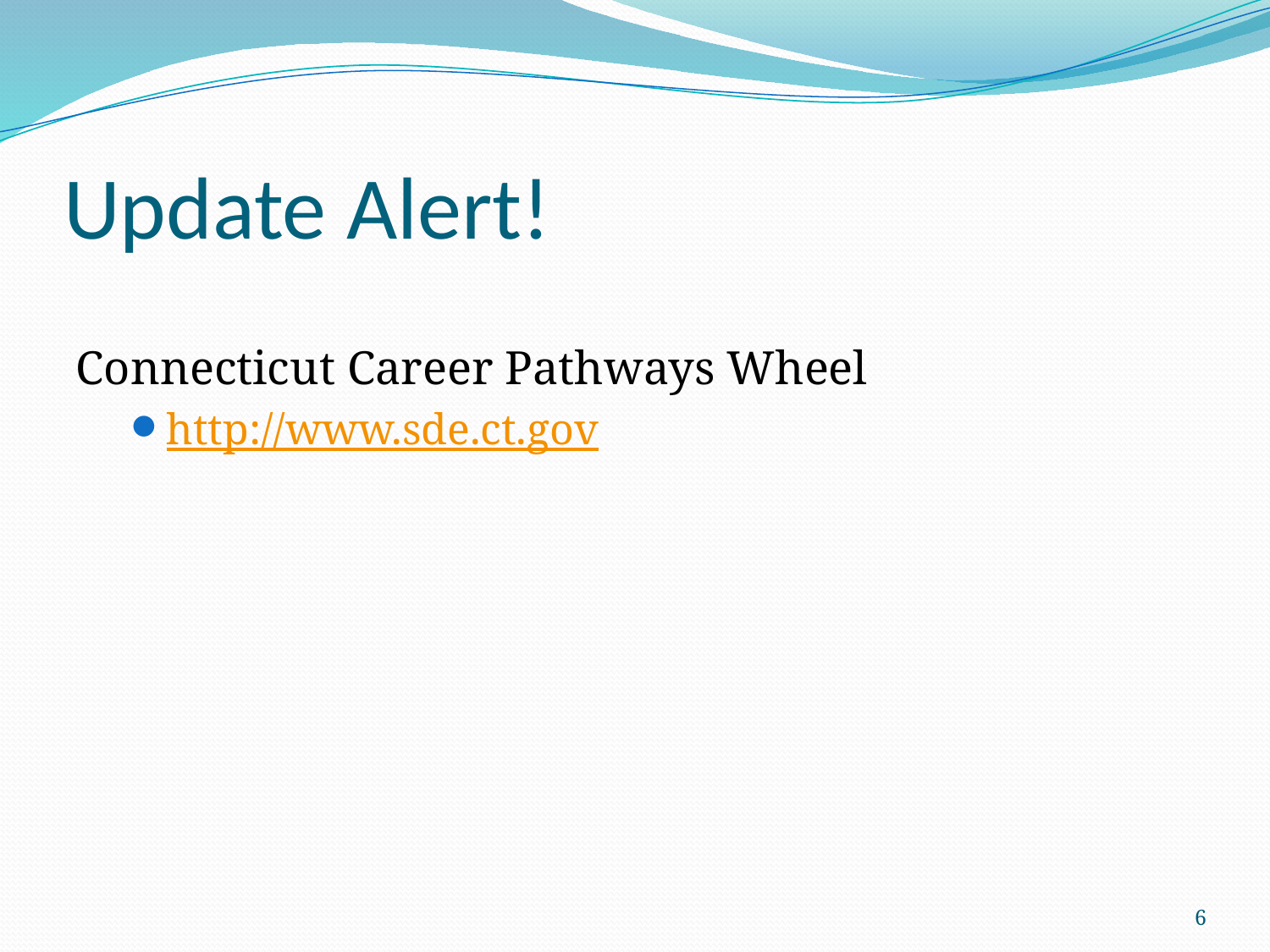

# Update Alert!

Connecticut Career Pathways Wheel
http://www.sde.ct.gov

6